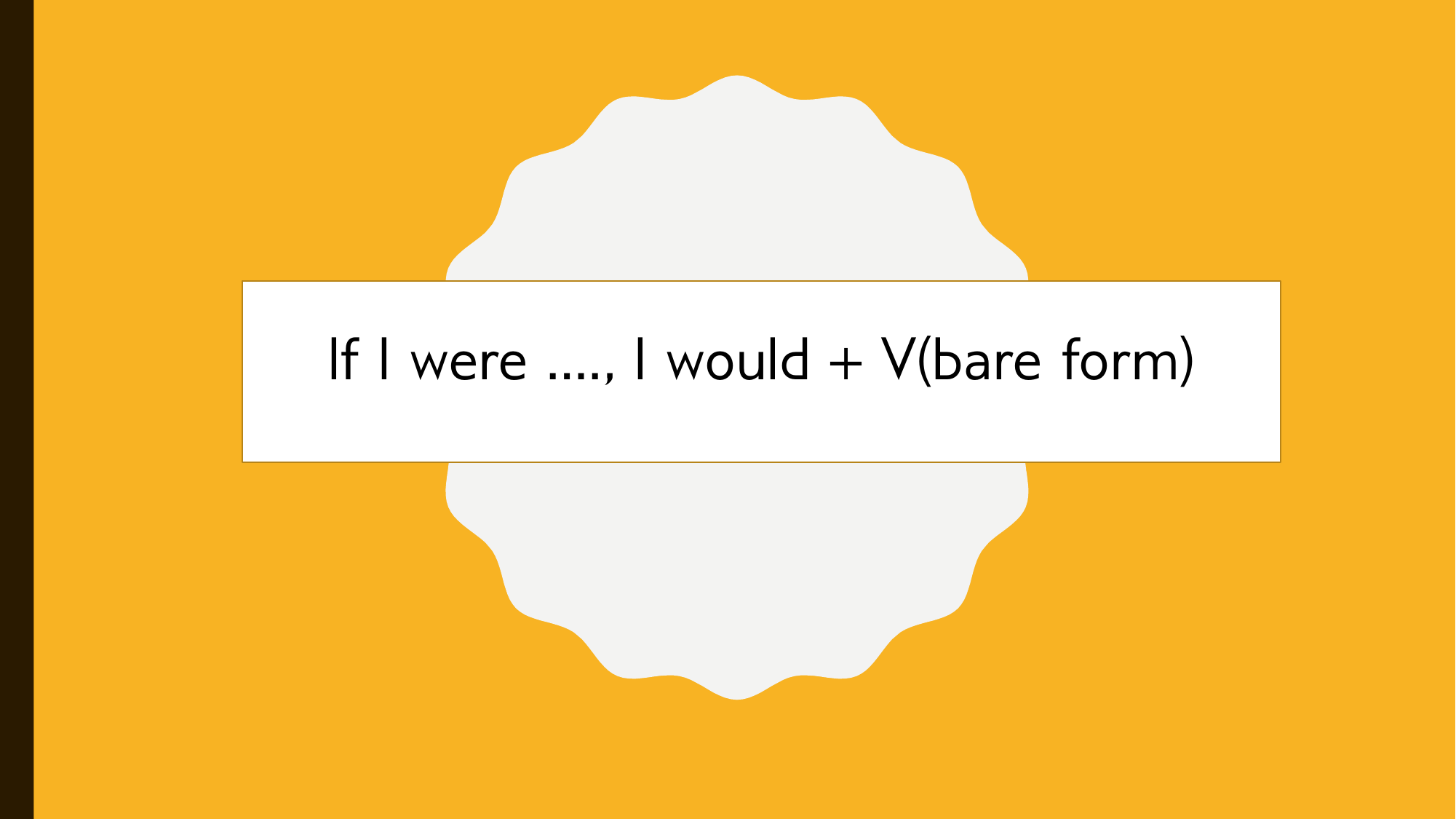

#
If I were …., I would + V(bare form)